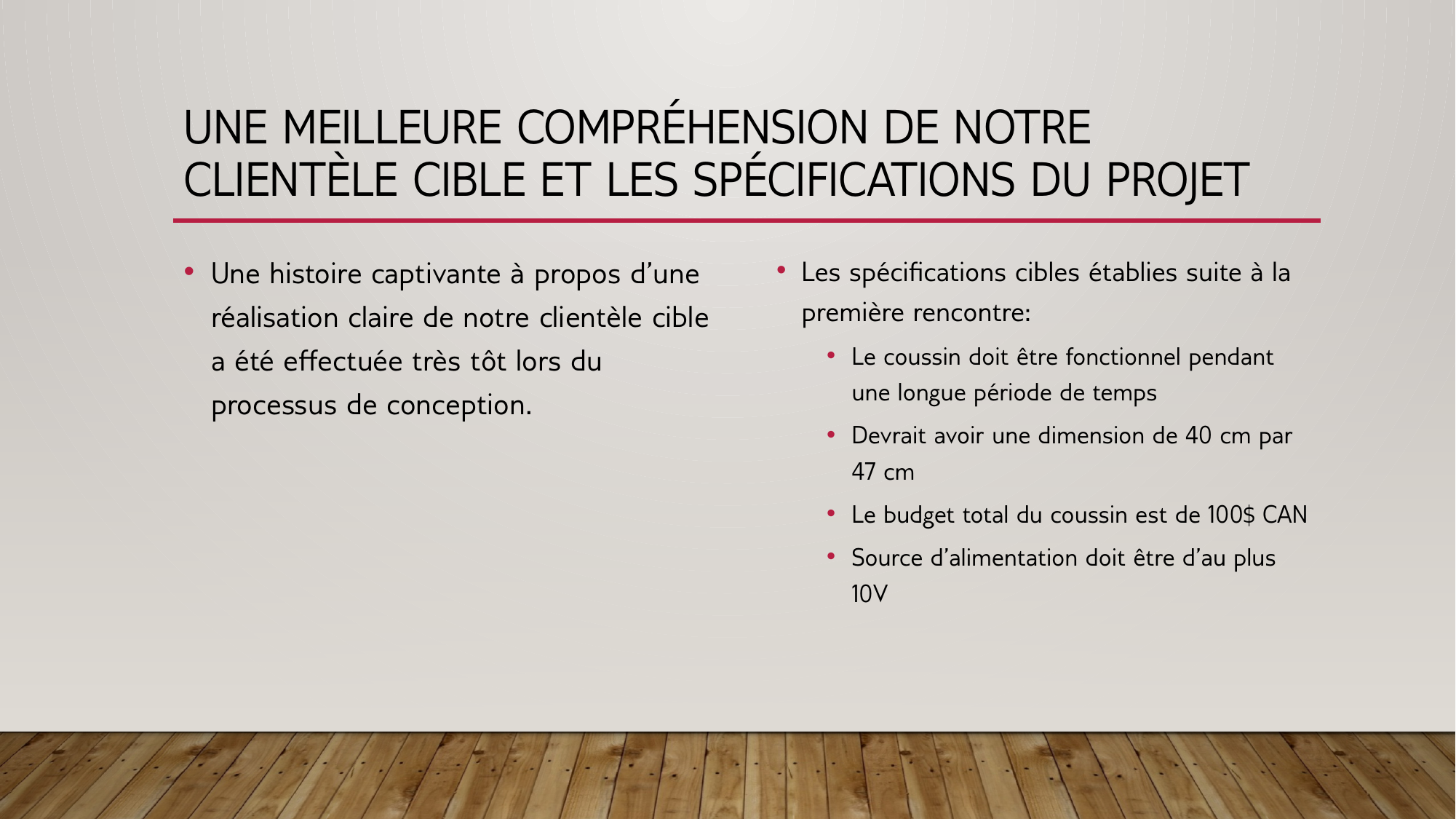

# Une MEILLEURE COMPRÉHENSION de notre clientèle cible et les spécifications du projet
Une histoire captivante à propos d’une réalisation claire de notre clientèle cible a été effectuée très tôt lors du processus de conception.
Les spécifications cibles établies suite à la première rencontre:
Le coussin doit être fonctionnel pendant une longue période de temps
Devrait avoir une dimension de 40 cm par 47 cm
Le budget total du coussin est de 100$ CAN
Source d’alimentation doit être d’au plus 10V